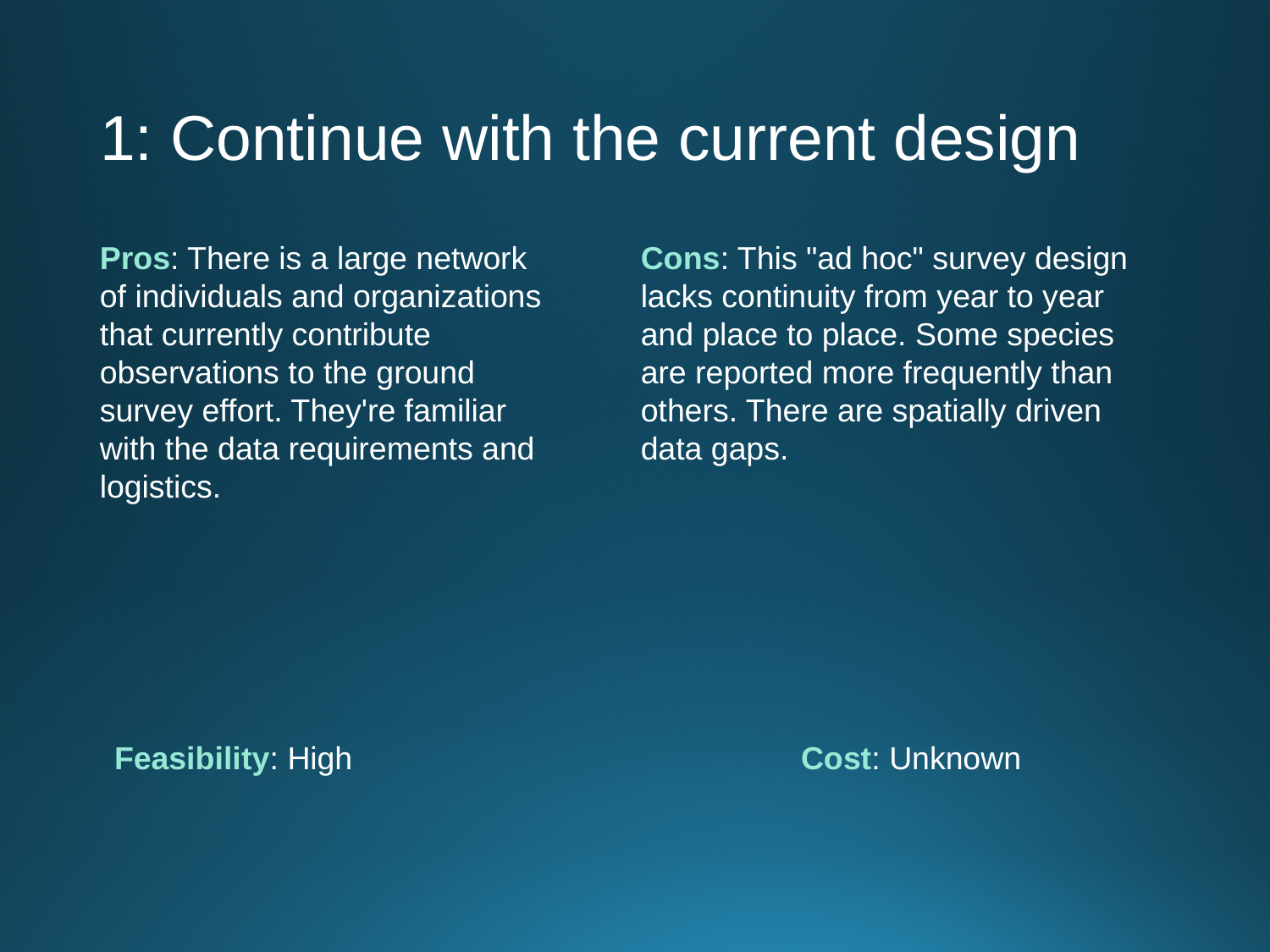

# 1: Continue with the current design
Cons: This "ad hoc" survey design lacks continuity from year to year and place to place. Some species are reported more frequently than others. There are spatially driven data gaps.
Pros: There is a large network of individuals and organizations that currently contribute observations to the ground survey effort. They're familiar with the data requirements and logistics.
Cost: Unknown
Feasibility: High